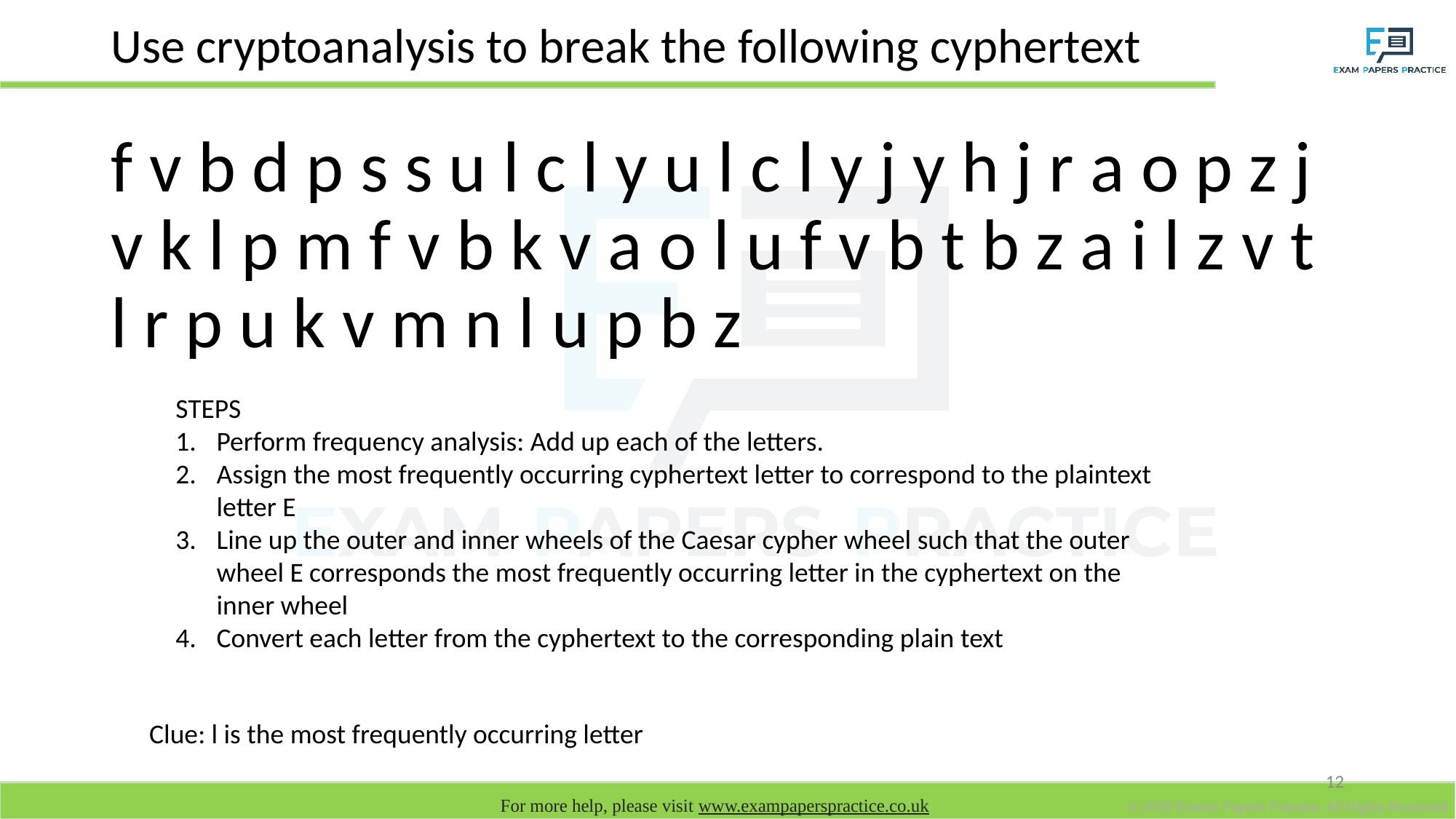

# Use cryptoanalysis to break the following cyphertext
f v b d p s s u l c l y u l c l y j y h j r a o p z j v k l p m f v b k v a o l u f v b t b z a i l z v t l r p u k v m n l u p b z
STEPS
Perform frequency analysis: Add up each of the letters.
Assign the most frequently occurring cyphertext letter to correspond to the plaintext letter E
Line up the outer and inner wheels of the Caesar cypher wheel such that the outer wheel E corresponds the most frequently occurring letter in the cyphertext on the inner wheel
Convert each letter from the cyphertext to the corresponding plain text

Clue: l is the most frequently occurring letter
12